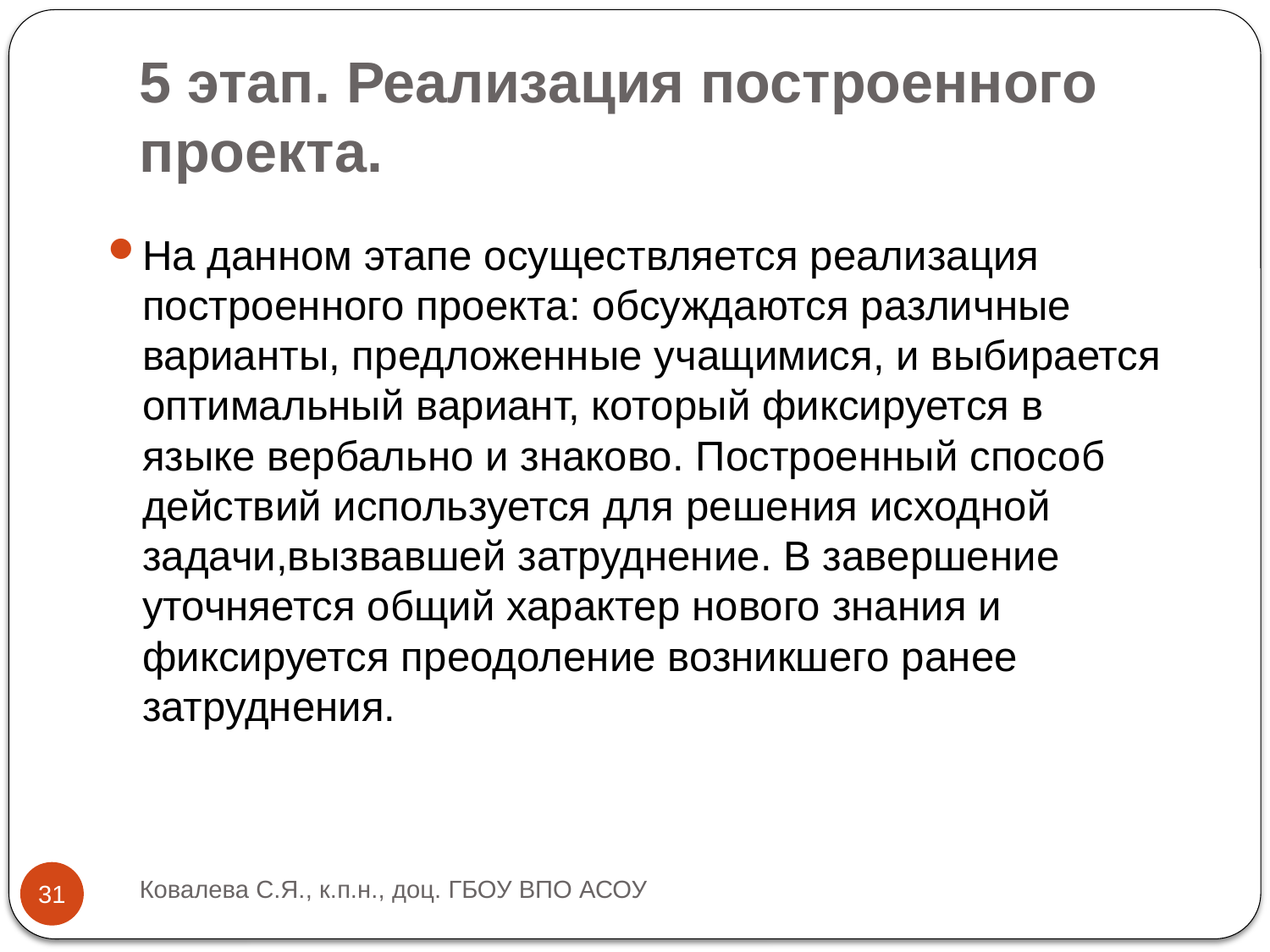

# 5 этап. Реализация построенного проекта.
На данном этапе осуществляется реализация построенного проекта: обсуждаются различные варианты, предложенные учащимися, и выбирается оптимальный вариант, который фиксируется в языке вербально и знаково. Построенный способ действий используется для решения исходной задачи,вызвавшей затруднение. В завершение уточняется общий характер нового знания и фиксируется преодоление возникшего ранее затруднения.

Ковалева С.Я., к.п.н., доц. ГБОУ ВПО АСОУ
31